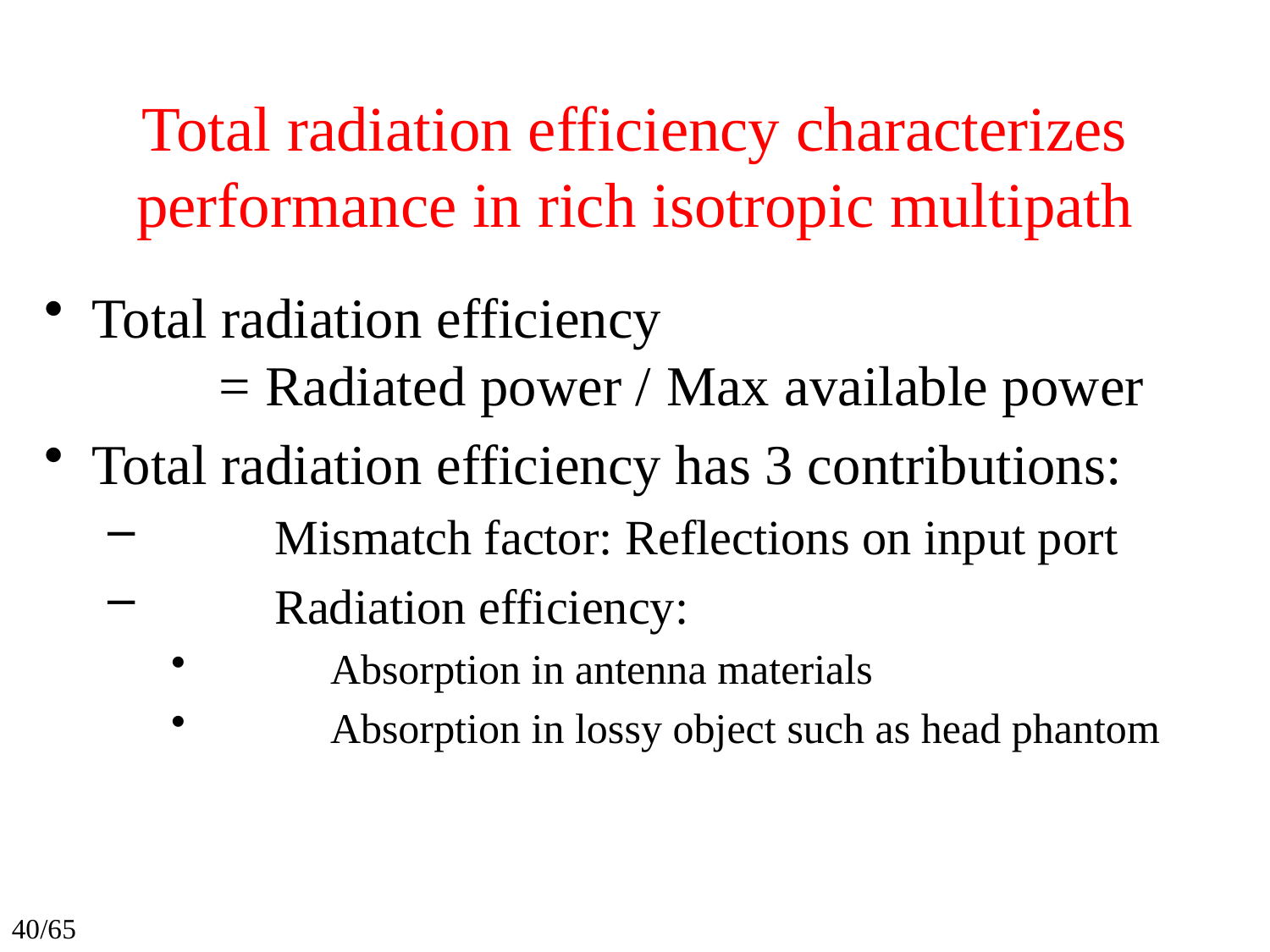

# Total radiation efficiency characterizes performance in rich isotropic multipath
Total radiation efficiency
	= Radiated power / Max available power
Total radiation efficiency has 3 contributions:
	Mismatch factor: Reflections on input port
	Radiation efficiency:
	Absorption in antenna materials
	Absorption in lossy object such as head phantom